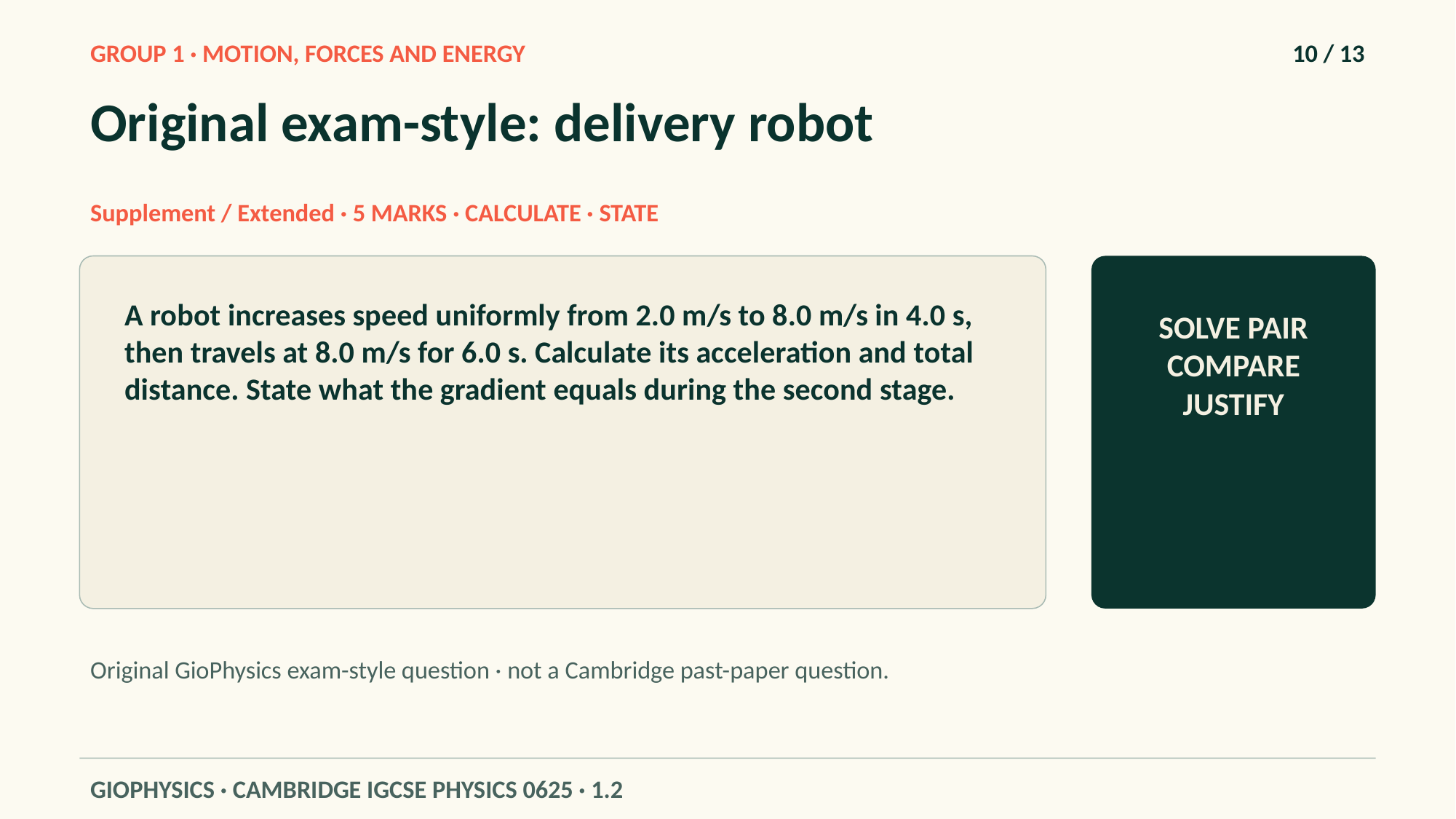

GROUP 1 · MOTION, FORCES AND ENERGY
10 / 13
Original exam-style: delivery robot
Supplement / Extended · 5 MARKS · CALCULATE · STATE

A robot increases speed uniformly from 2.0 m/s to 8.0 m/s in 4.0 s, then travels at 8.0 m/s for 6.0 s. Calculate its acceleration and total distance. State what the gradient equals during the second stage.
SOLVE PAIR COMPARE JUSTIFY
Original GioPhysics exam-style question · not a Cambridge past-paper question.

GIOPHYSICS · CAMBRIDGE IGCSE PHYSICS 0625 · 1.2